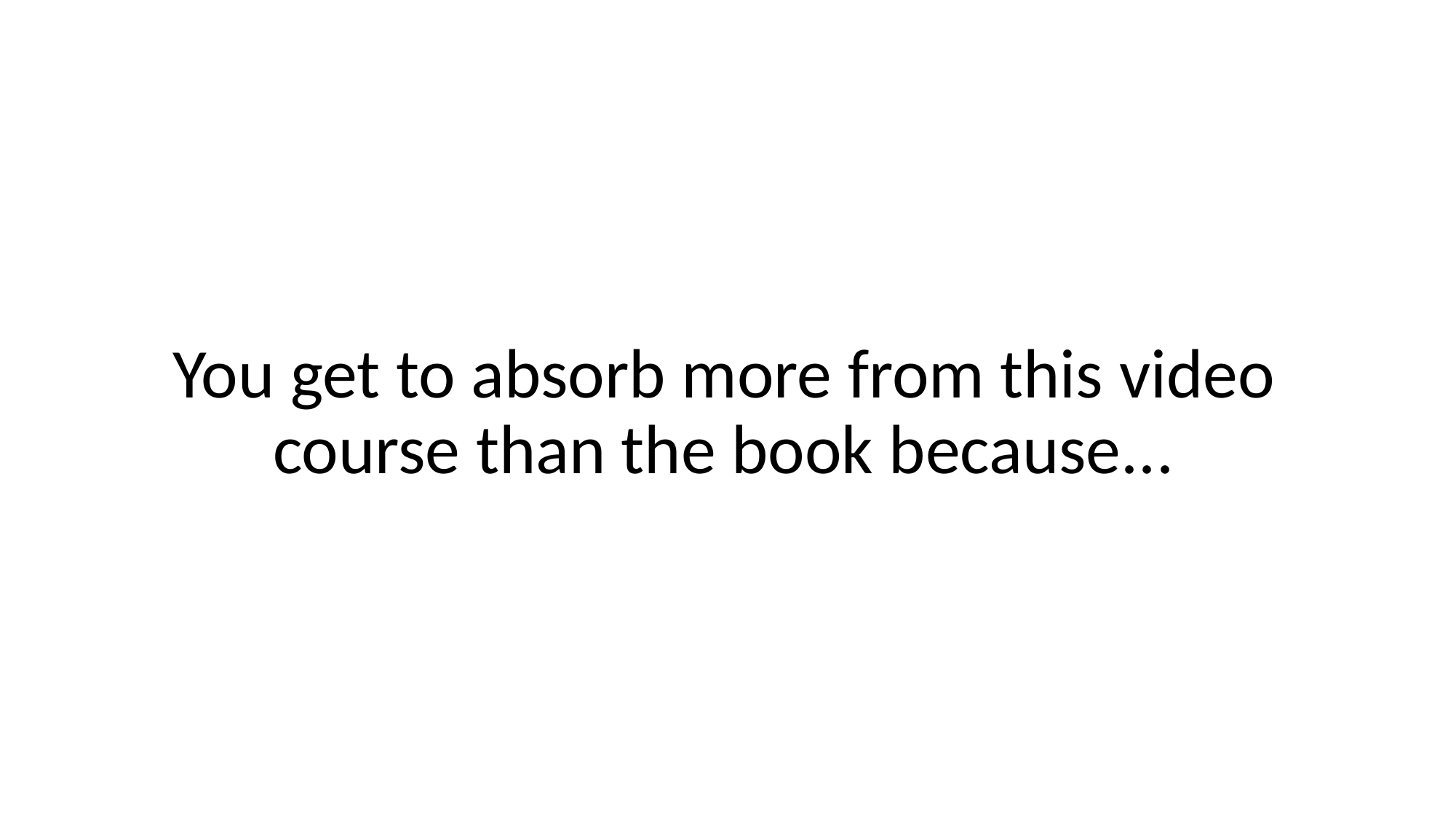

You get to absorb more from this video course than the book because...